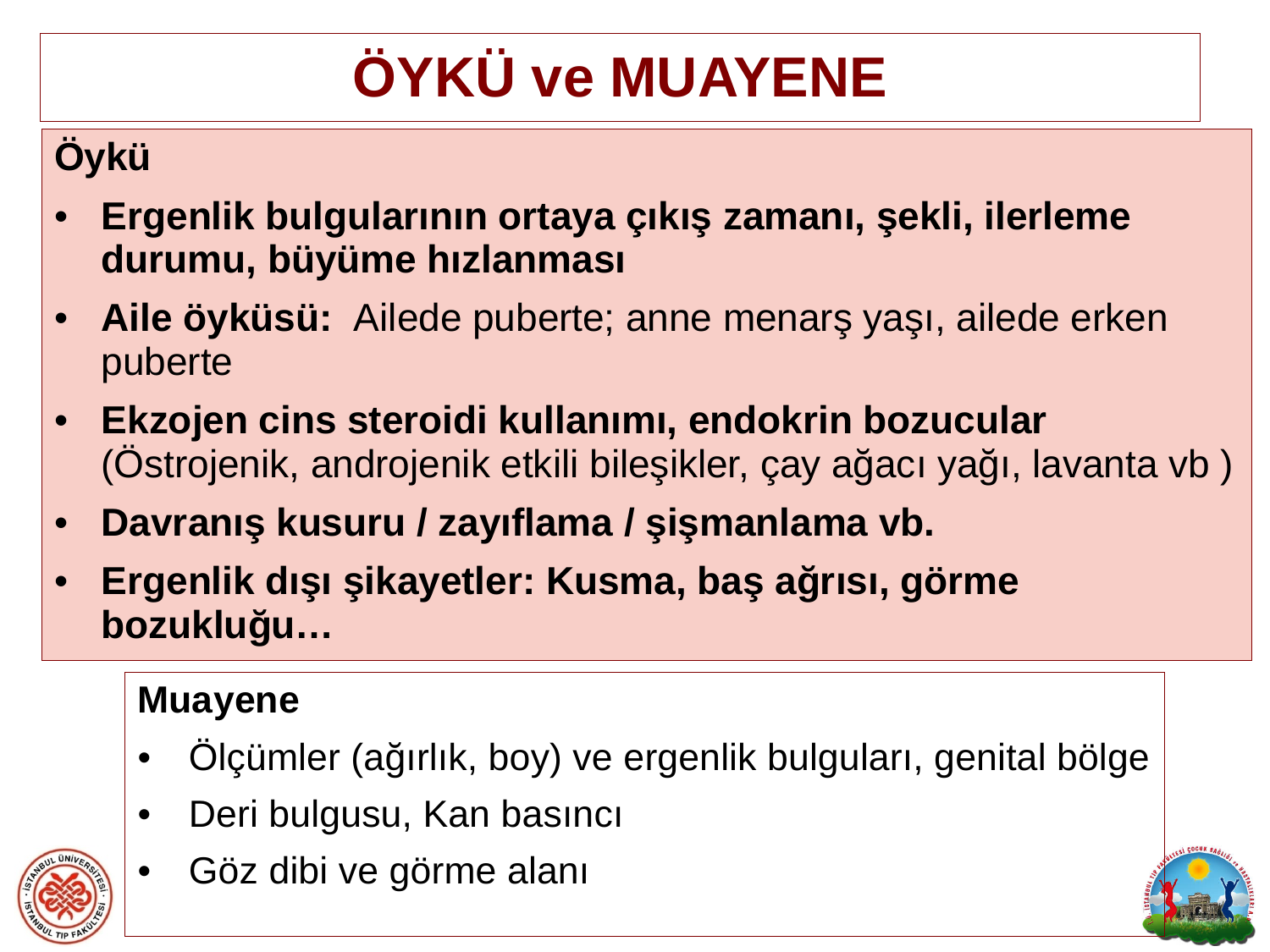

# ÖYKÜ ve MUAYENE
Öykü
Ergenlik bulgularının ortaya çıkış zamanı, şekli, ilerleme durumu, büyüme hızlanması
Aile öyküsü:  Ailede puberte; anne menarş yaşı, ailede erken puberte
Ekzojen cins steroidi kullanımı, endokrin bozucular (Östrojenik, androjenik etkili bileşikler, çay ağacı yağı, lavanta vb )
Davranış kusuru / zayıflama / şişmanlama vb.
Ergenlik dışı şikayetler: Kusma, baş ağrısı, görme bozukluğu…
Muayene
Ölçümler (ağırlık, boy) ve ergenlik bulguları, genital bölge
Deri bulgusu, Kan basıncı
Göz dibi ve görme alanı